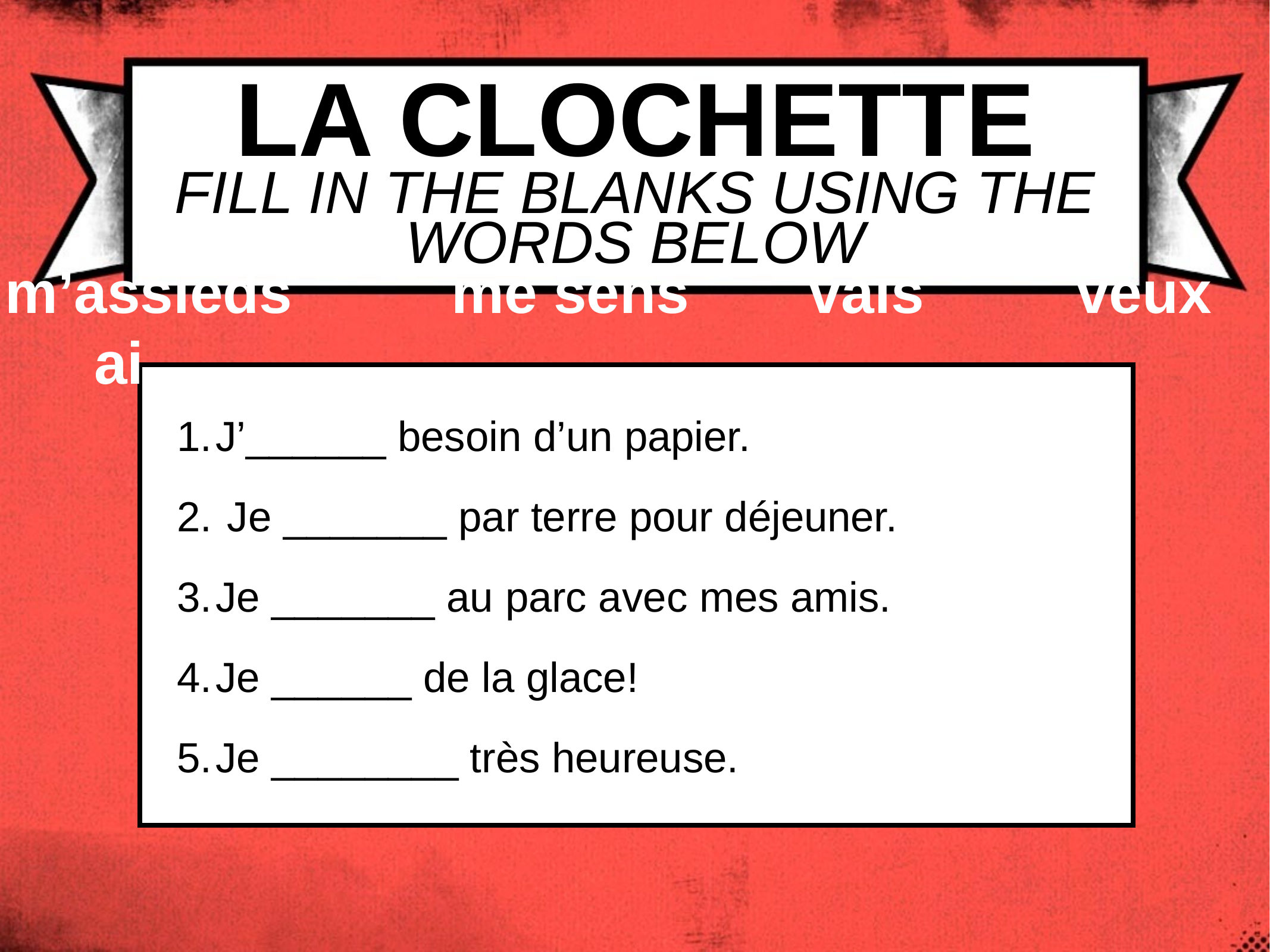

# LA CLOCHETTE Fill in the blanks using the words below
m’assieds		me sens		vais		veux		ai
J’______ besoin d’un papier.
 Je _______ par terre pour déjeuner.
Je _______ au parc avec mes amis.
Je ______ de la glace!
Je ________ très heureuse.